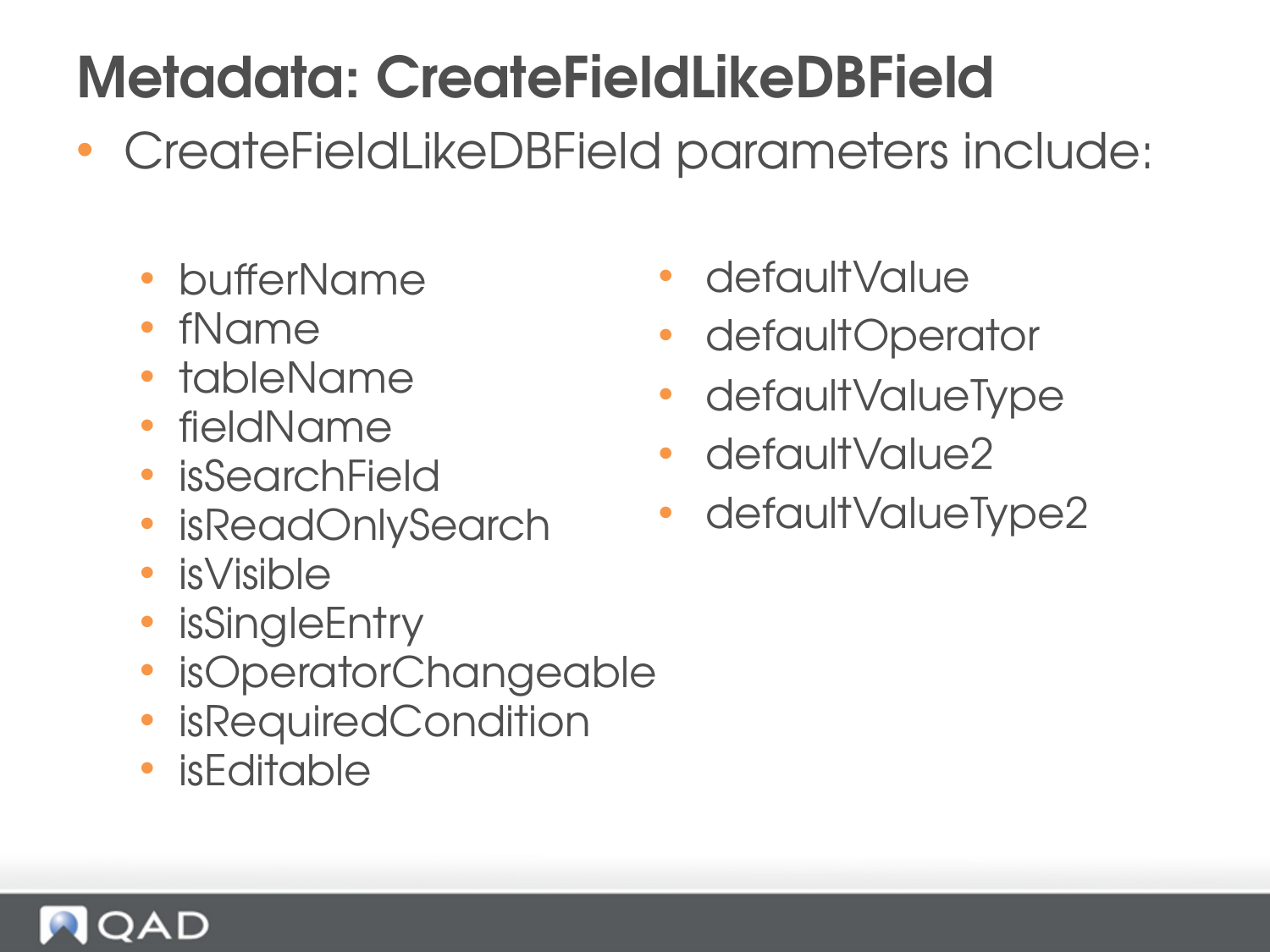

# Metadata: CreateFieldLikeDBField
CreateFieldLikeDBField parameters include:

bufferName
fName
tableName
fieldName
isSearchField
isReadOnlySearch
isVisible
isSingleEntry
isOperatorChangeable
isRequiredCondition
isEditable

defaultValue
defaultOperator
defaultValueType
defaultValue2
defaultValueType2